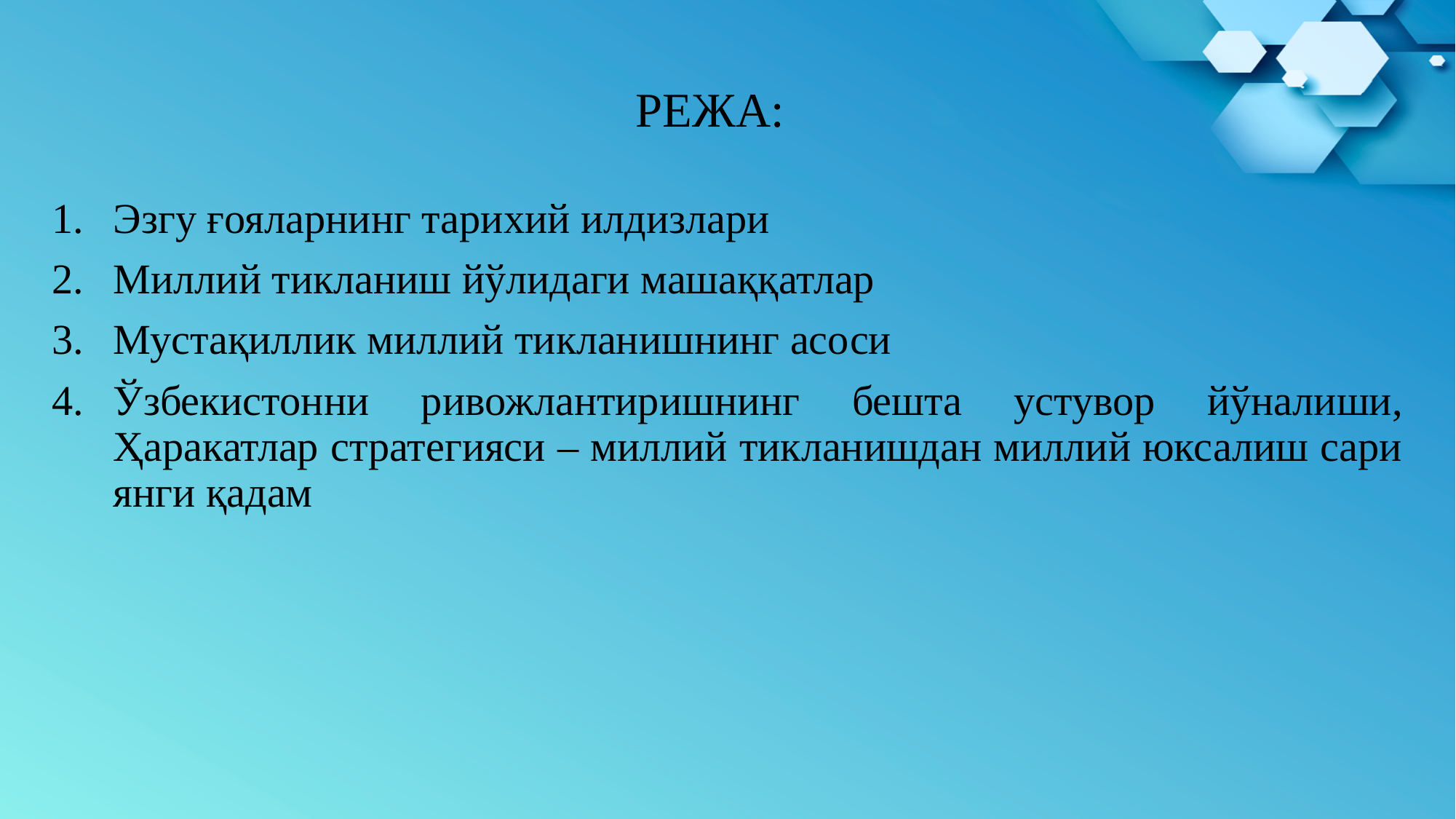

# РЕЖА:
Эзгу ғояларнинг тарихий илдизлари
Миллий тикланиш йўлидаги машаққатлар
Мустақиллик миллий тикланишнинг асоси
Ўзбекистонни ривожлантиришнинг бешта устувор йўналиши, Ҳаракатлар стратегияси – миллий тикланишдан миллий юксалиш сари янги қадам